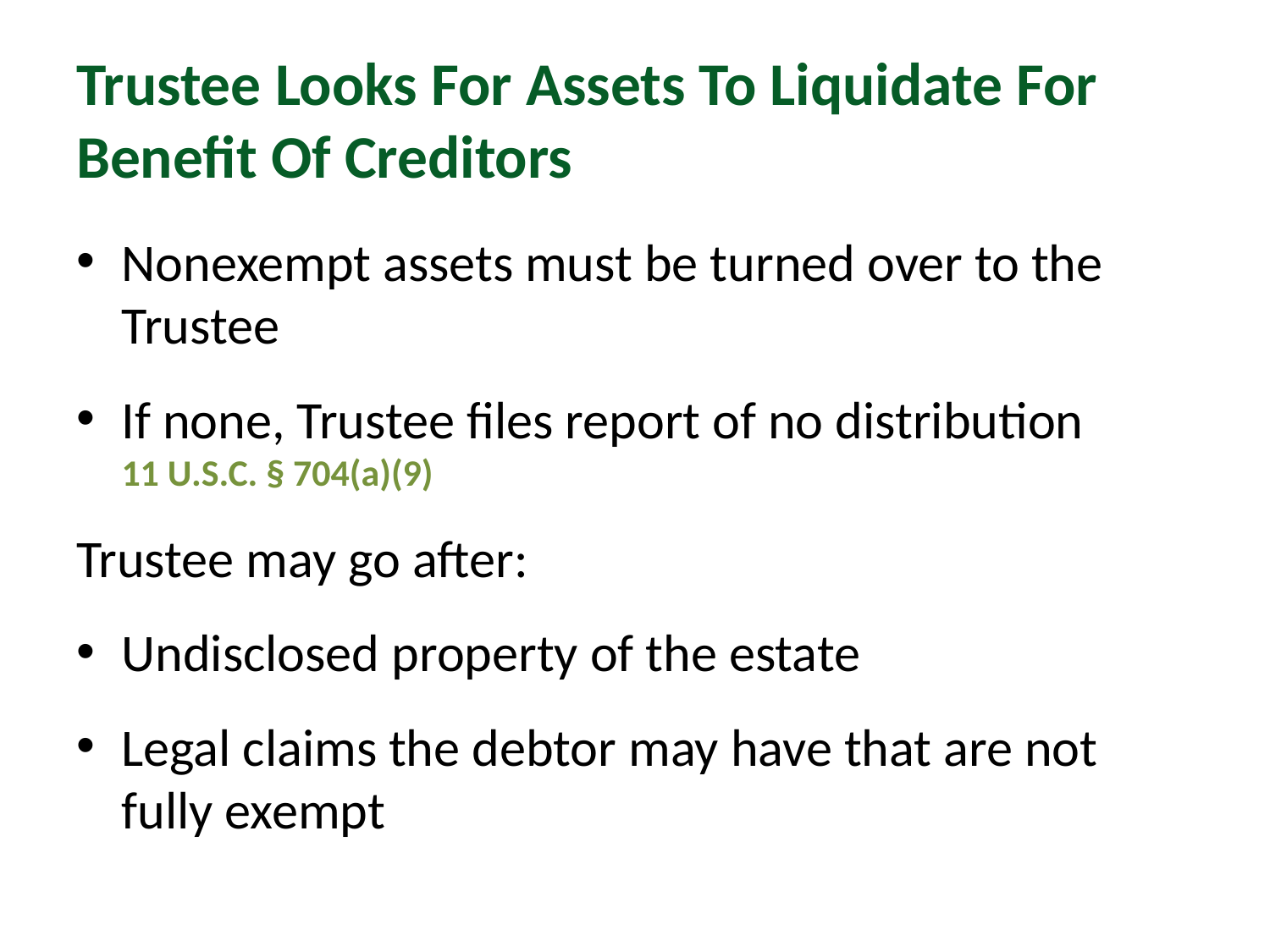

# Trustee Looks For Assets To Liquidate For Benefit Of Creditors
Nonexempt assets must be turned over to the Trustee
If none, Trustee files report of no distribution
11 U.S.C. § 704(a)(9)
Trustee may go after:
Undisclosed property of the estate
Legal claims the debtor may have that are not fully exempt